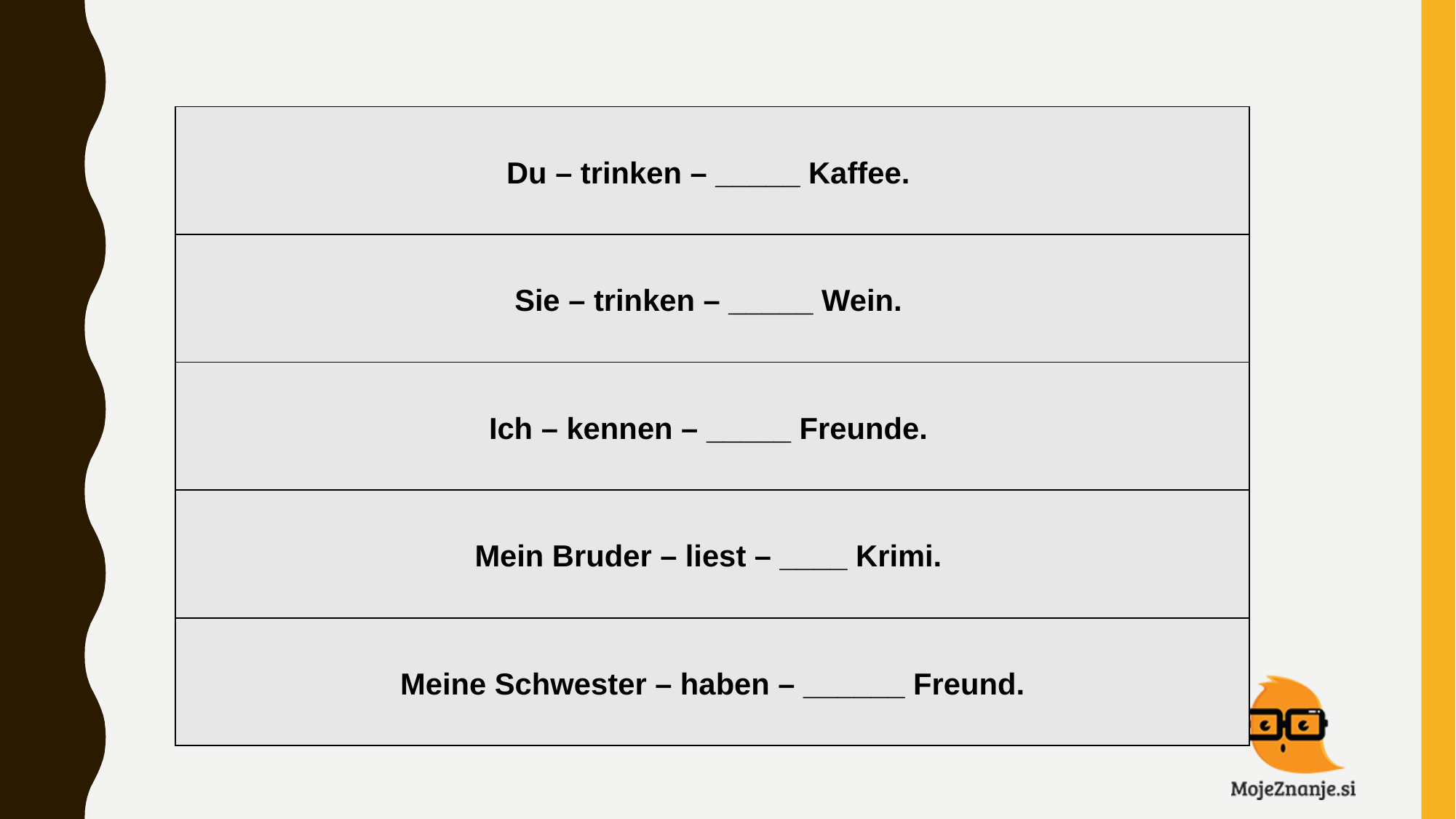

#
| Du – trinken – \_\_\_\_\_ Kaffee. |
| --- |
| Sie – trinken – \_\_\_\_\_ Wein. |
| Ich – kennen – \_\_\_\_\_ Freunde. |
| Mein Bruder – liest – \_\_\_\_ Krimi. |
| Meine Schwester – haben – \_\_\_\_\_\_ Freund. |